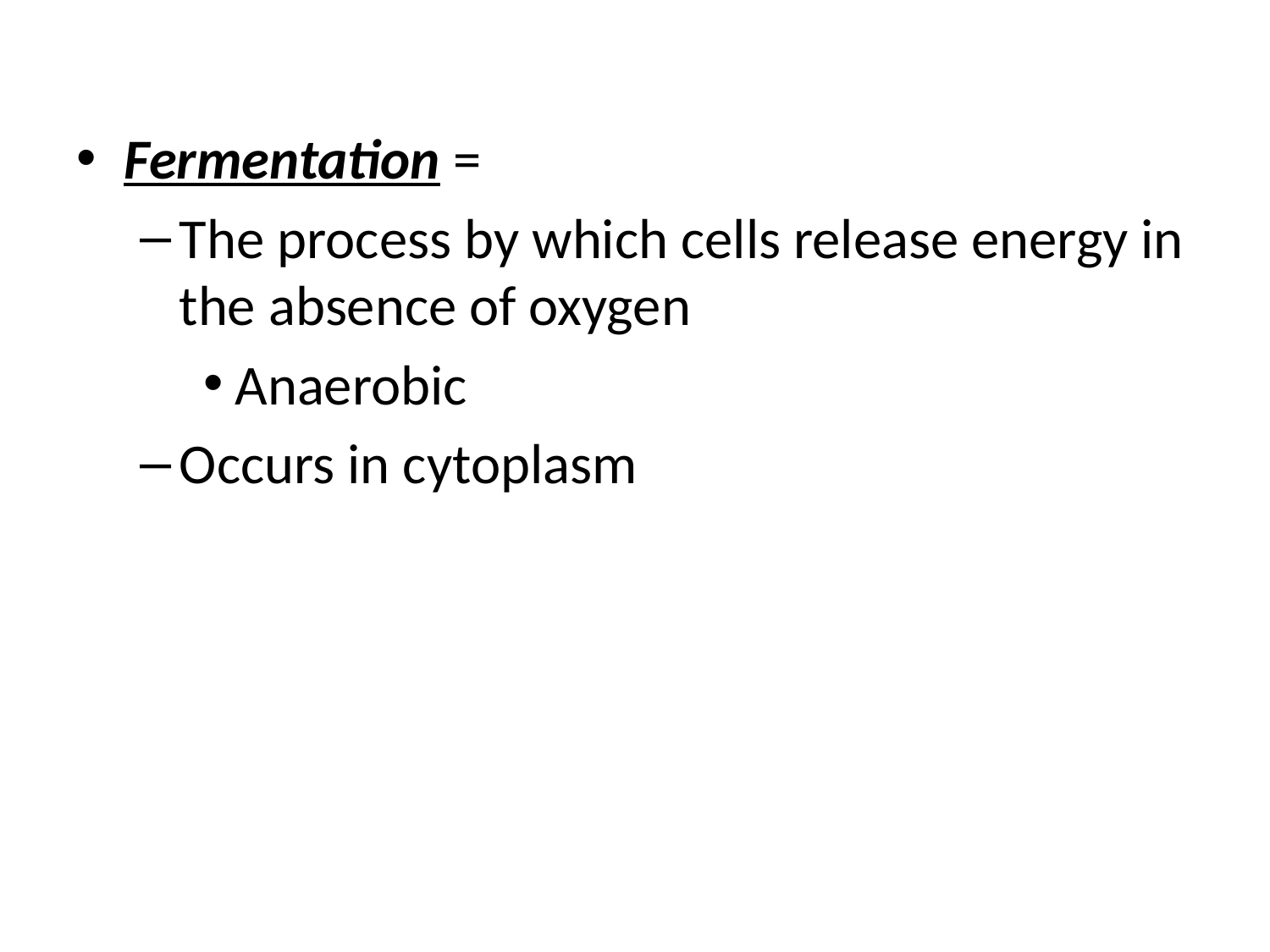

Fermentation =
The process by which cells release energy in the absence of oxygen
Anaerobic
Occurs in cytoplasm